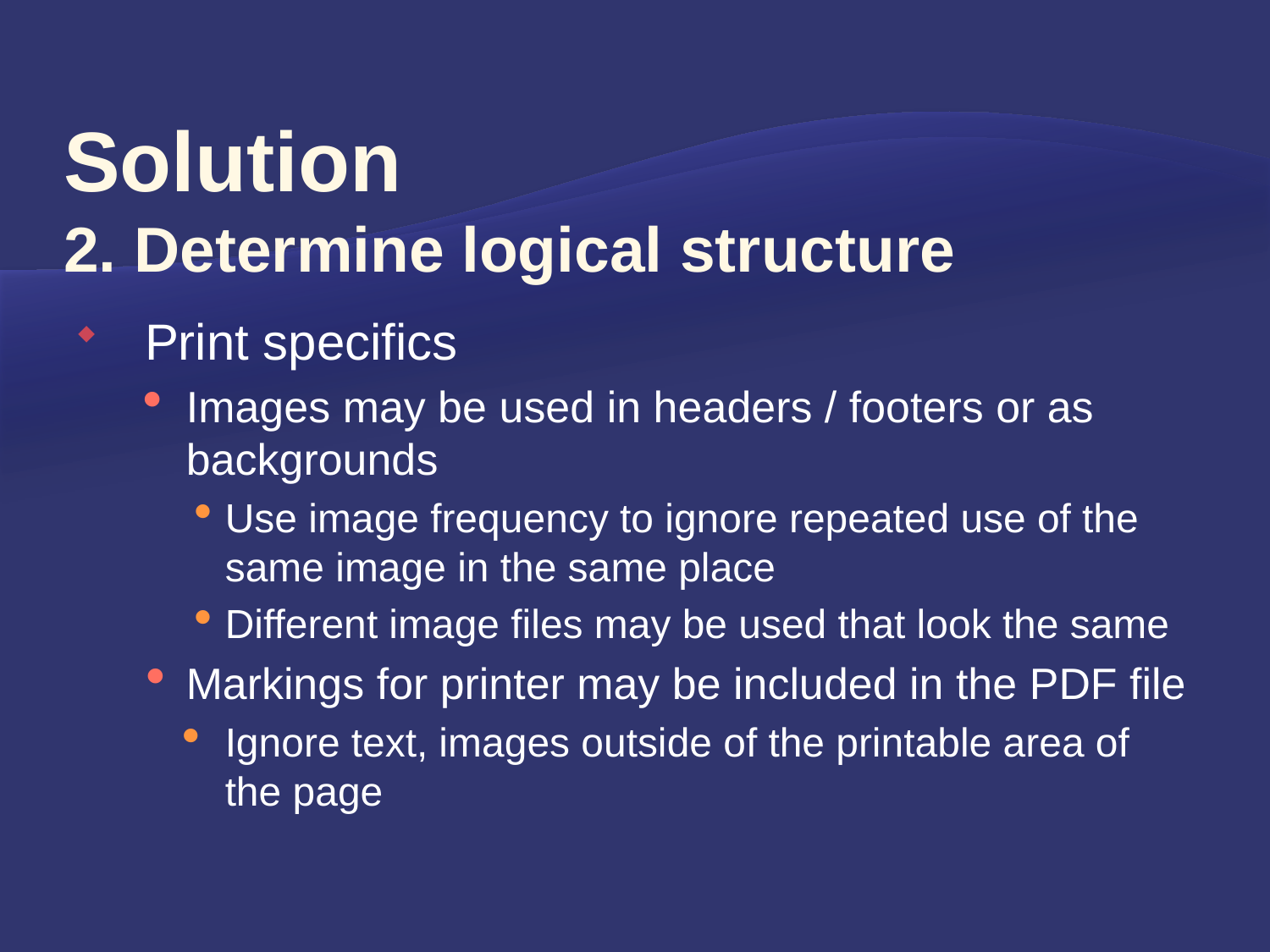

# Solution 2. Determine logical structure
Print specifics
Images may be used in headers / footers or as backgrounds
Use image frequency to ignore repeated use of the same image in the same place
Different image files may be used that look the same
Markings for printer may be included in the PDF file
Ignore text, images outside of the printable area of the page